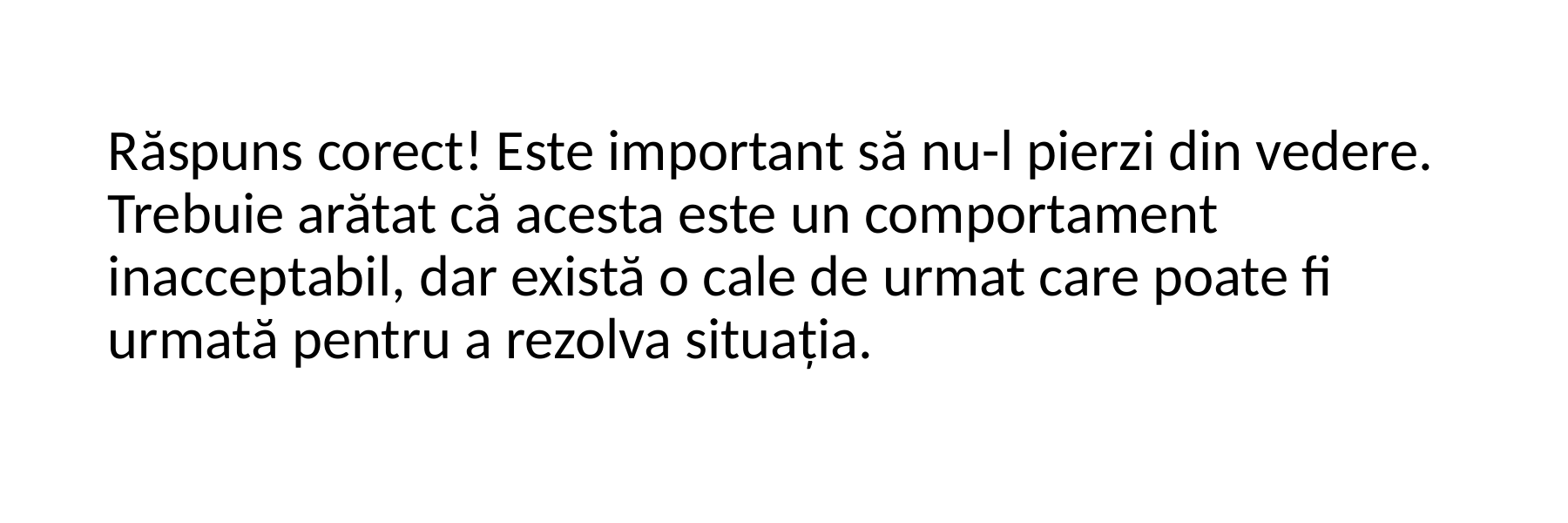

Răspuns corect! Este important să nu-l pierzi din vedere. Trebuie arătat că acesta este un comportament inacceptabil, dar există o cale de urmat care poate fi urmată pentru a rezolva situația.